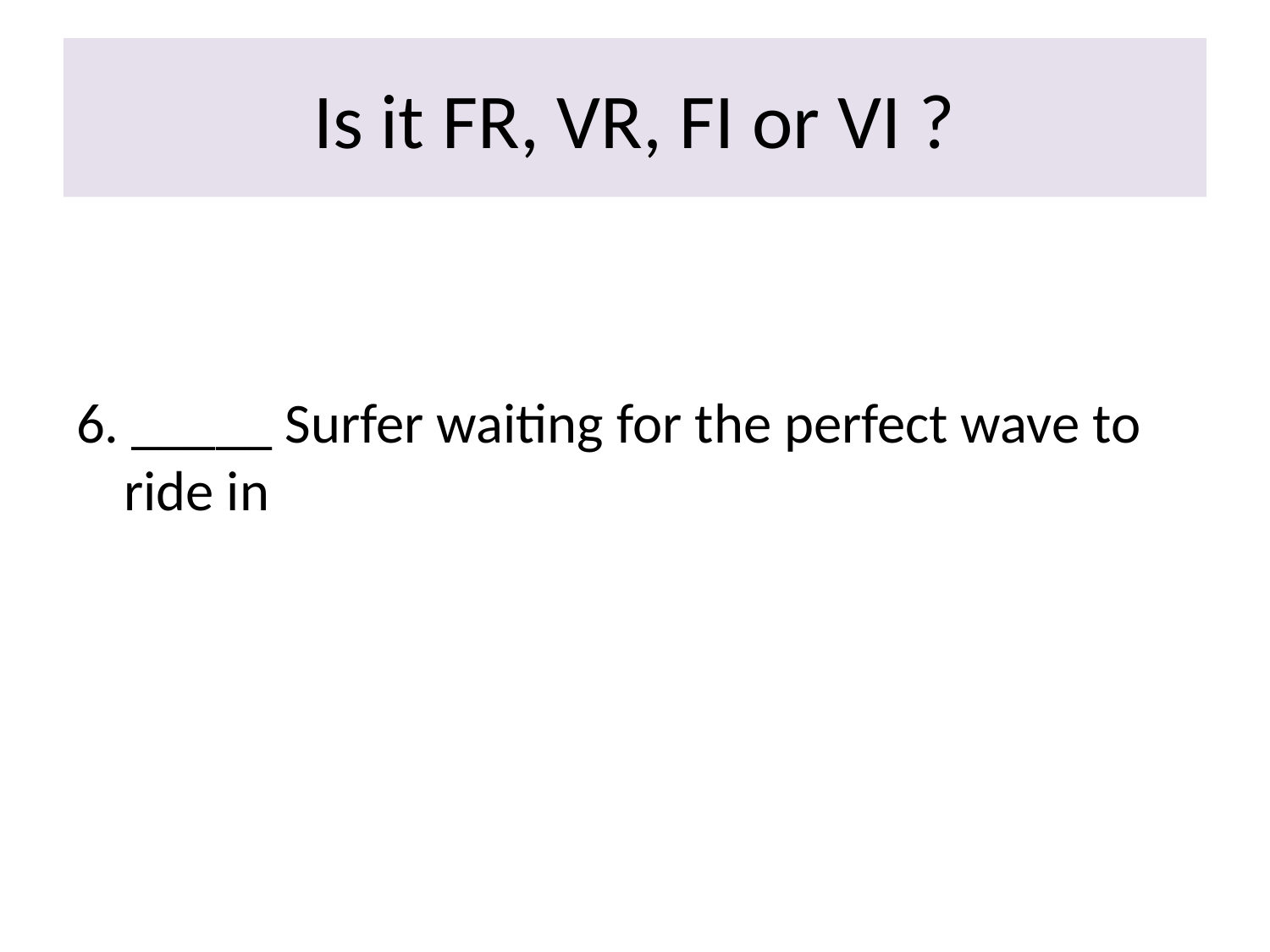

# Is it FR, VR, FI or VI ?

6. _____ Surfer waiting for the perfect wave to ride in